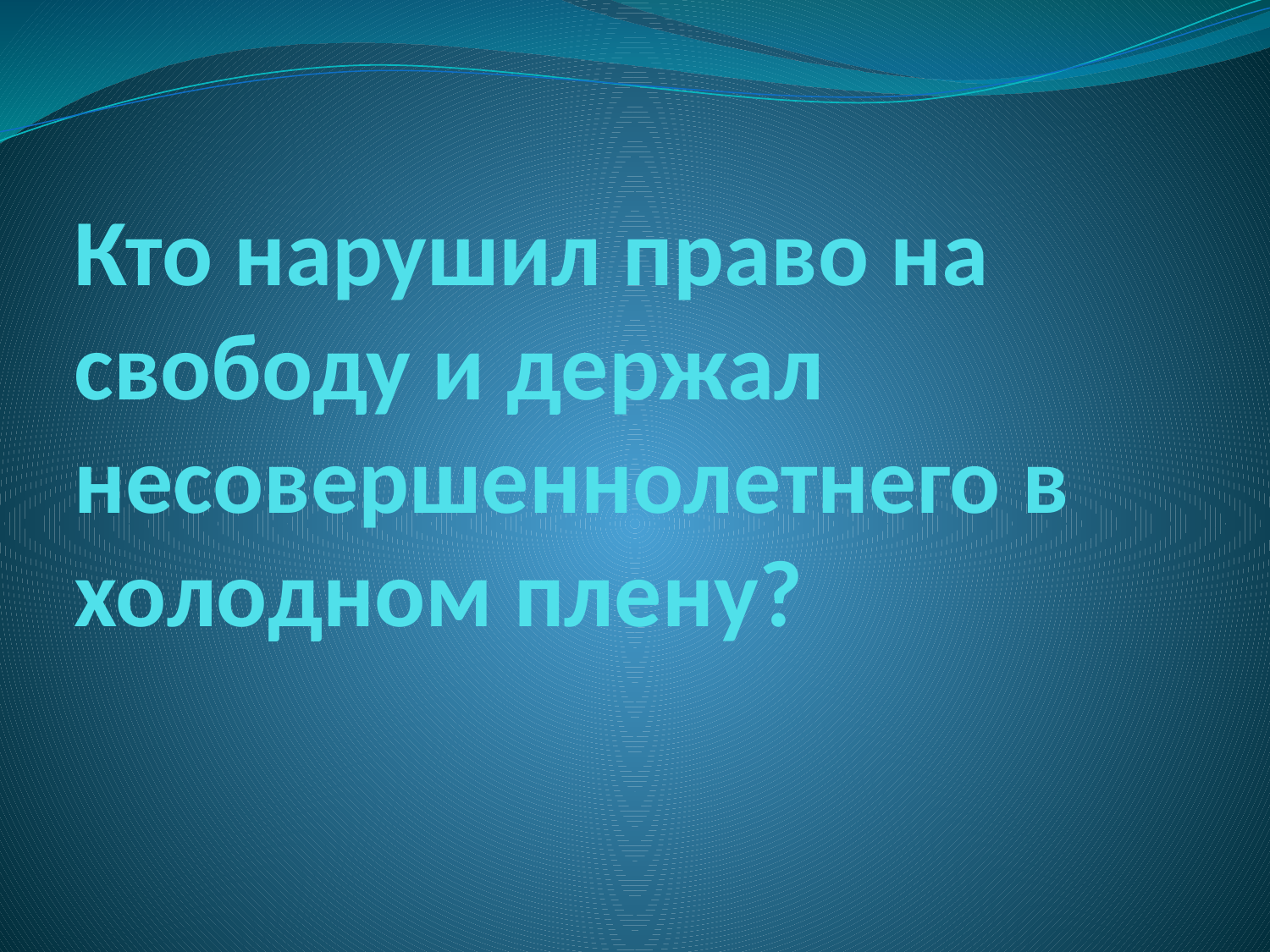

# Кто нарушил право на свободу и держал  несовершеннолетнего в холодном плену?